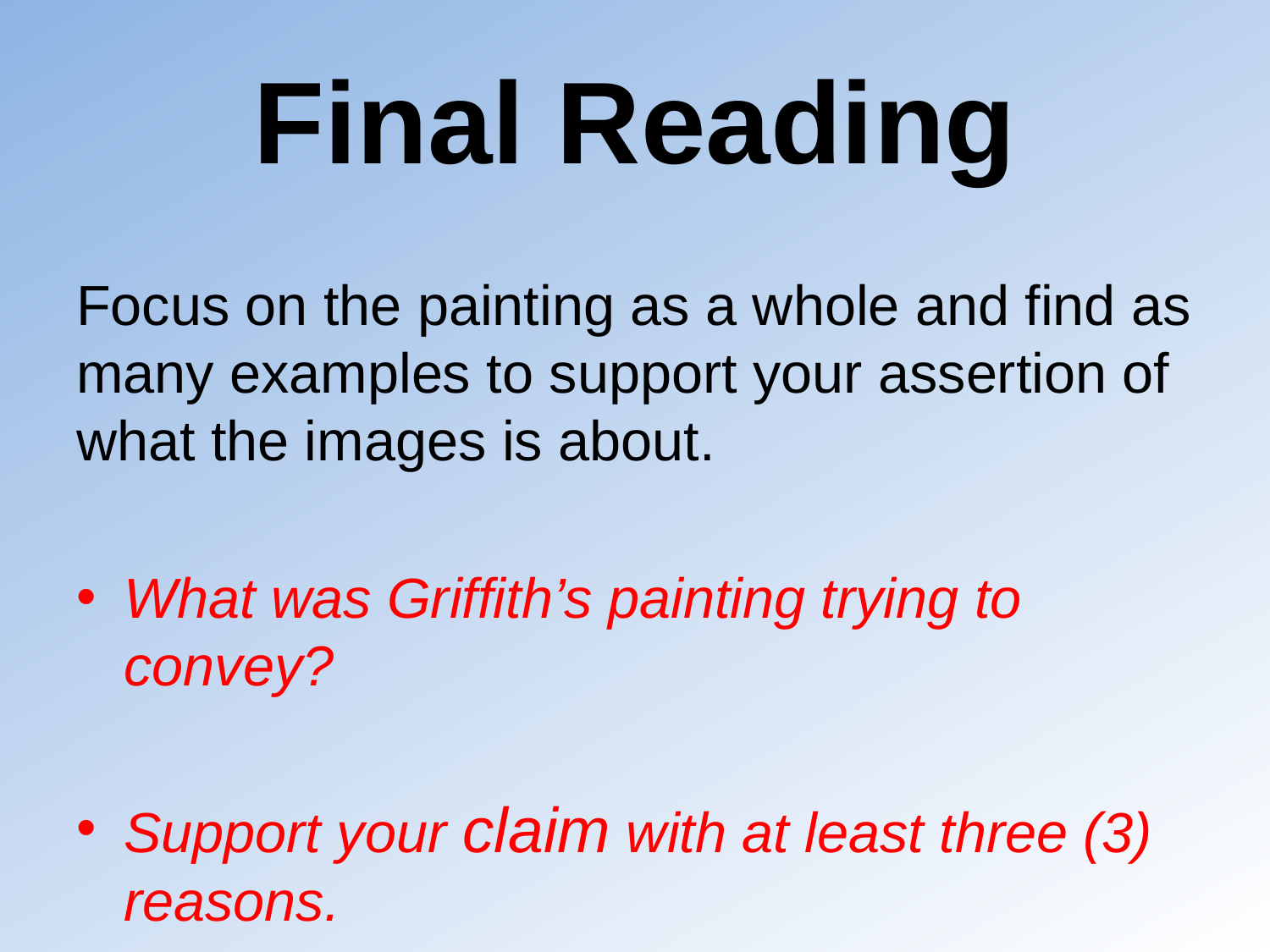

# Final Reading
Focus on the painting as a whole and find as many examples to support your assertion of what the images is about.

What was Griffith’s painting trying to convey?

Support your claim with at least three (3) reasons.